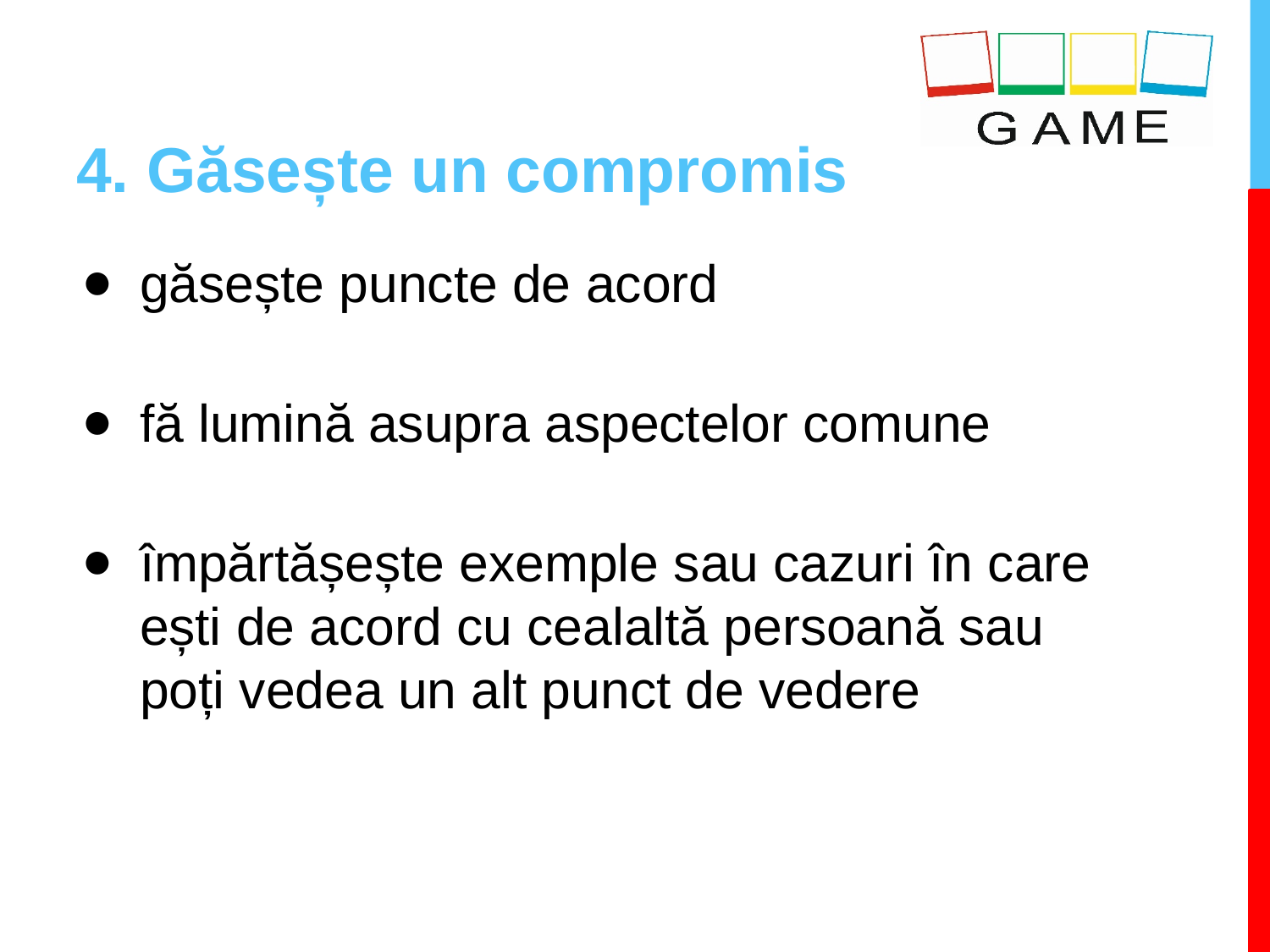

# 4. Găsește un compromis
găsește puncte de acord

fă lumină asupra aspectelor comune

împărtășește exemple sau cazuri în care ești de acord cu cealaltă persoană sau poți vedea un alt punct de vedere